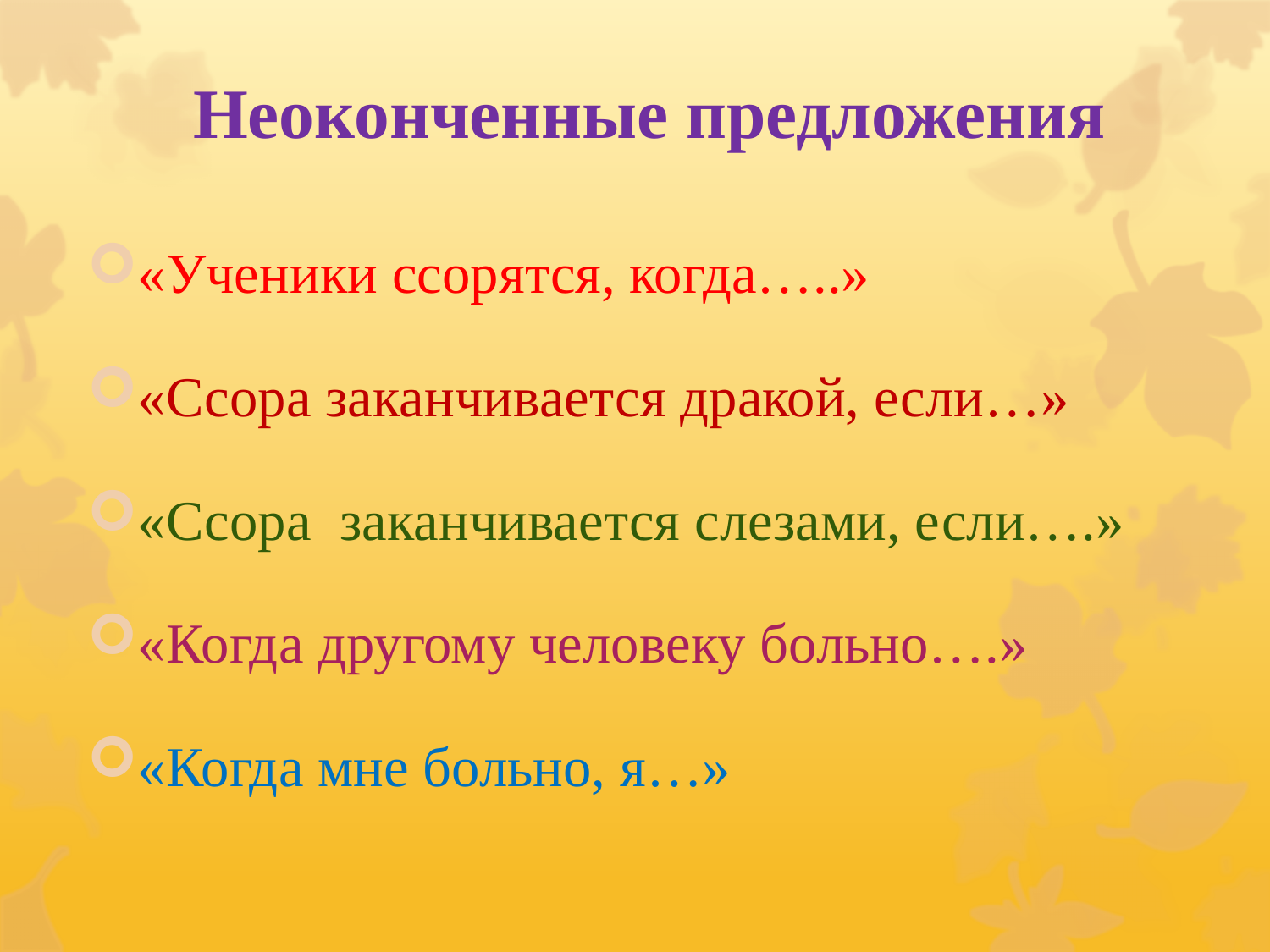

# Неоконченные предложения
«Ученики ссорятся, когда…..»
«Ссора заканчивается дракой, если…»
«Ссора  заканчивается слезами, если….»
«Когда другому человеку больно….»
«Когда мне больно, я…»